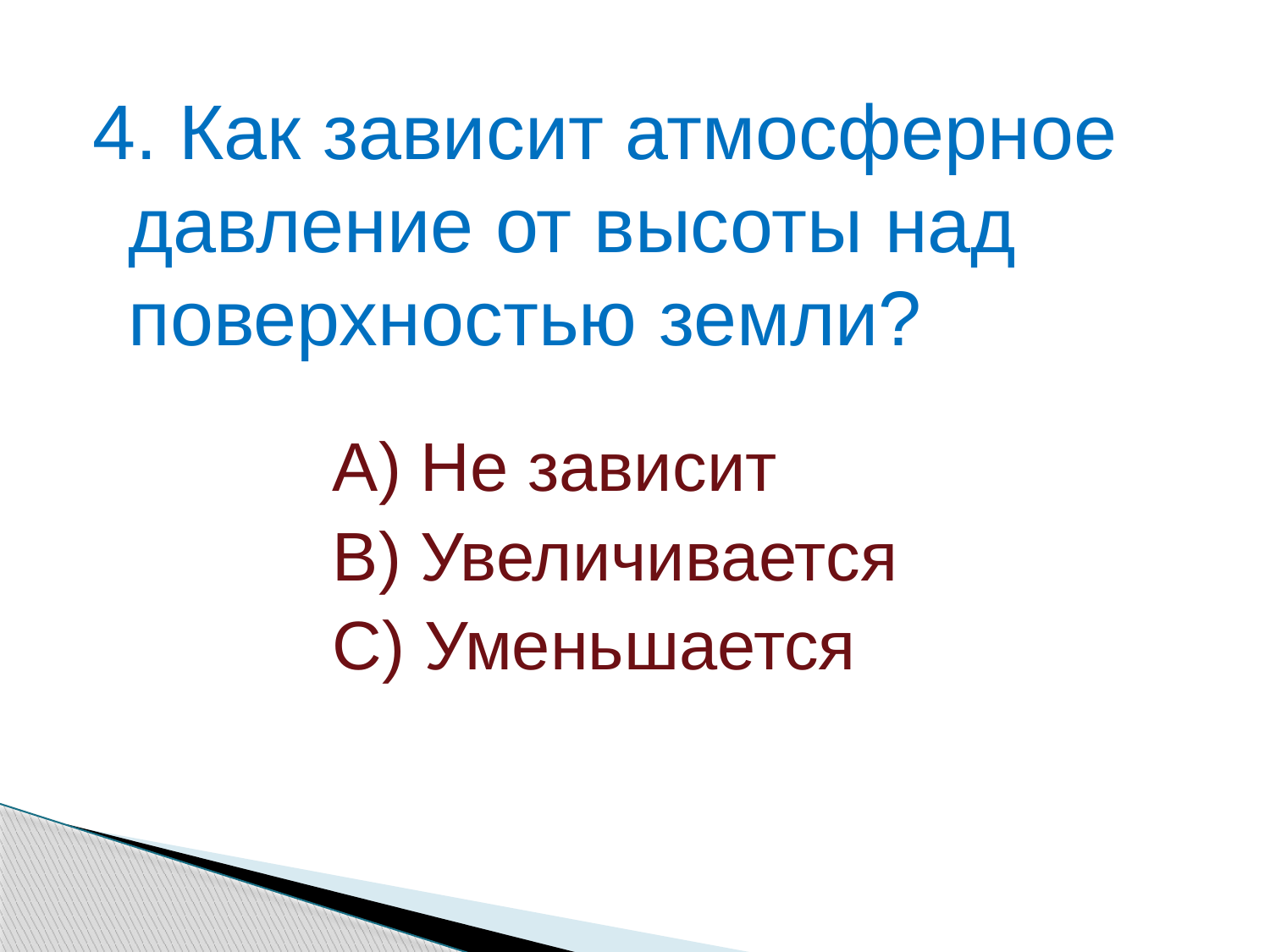

4. Как зависит атмосферное давление от высоты над поверхностью земли?

A) Не зависит
B) Увеличивается
C) Уменьшается